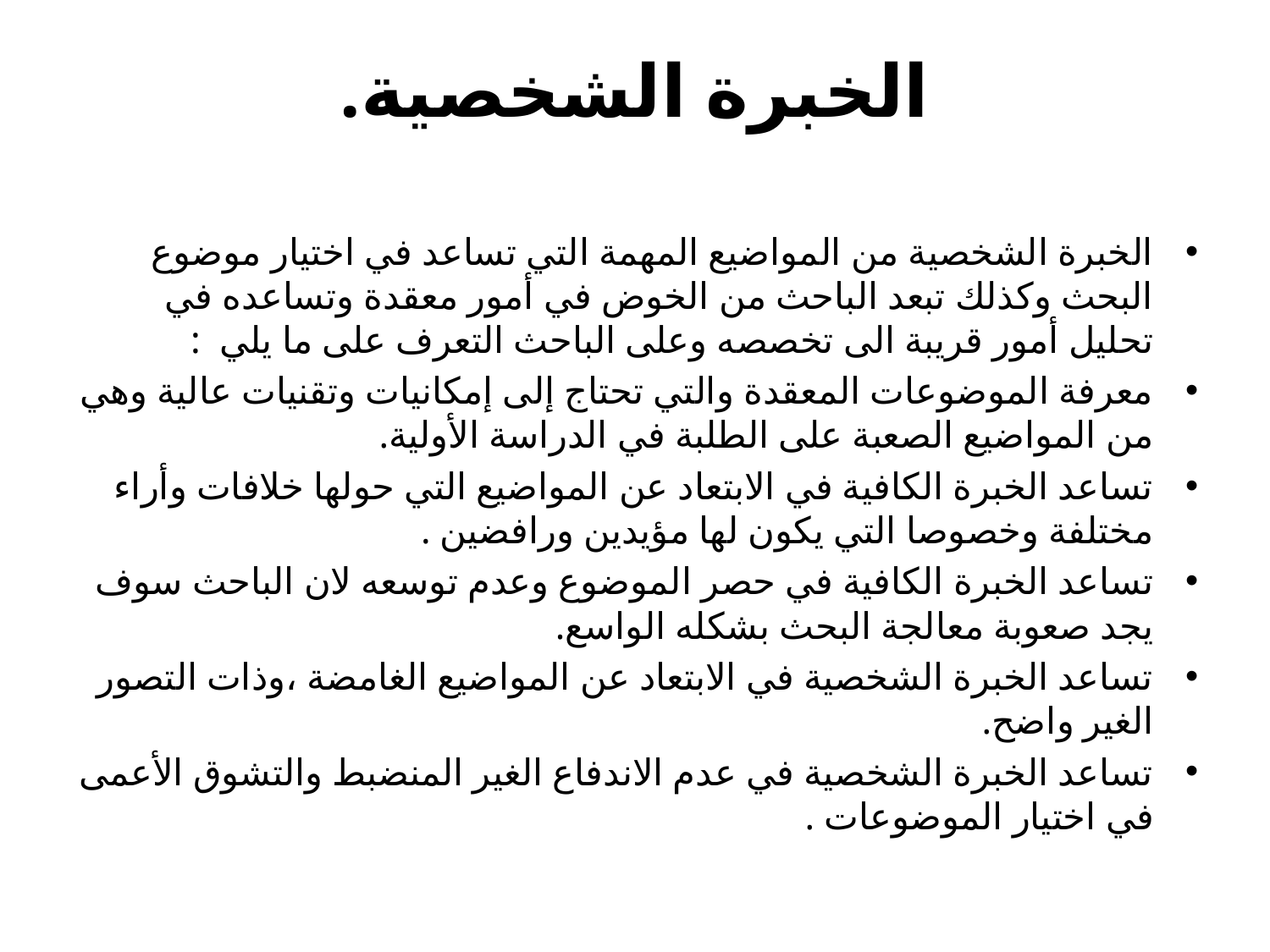

# الخبرة الشخصية.
الخبرة الشخصية من المواضيع المهمة التي تساعد في اختيار موضوع البحث وكذلك تبعد الباحث من الخوض في أمور معقدة وتساعده في تحليل أمور قريبة الى تخصصه وعلى الباحث التعرف على ما يلي  :
معرفة الموضوعات المعقدة والتي تحتاج إلى إمكانيات وتقنيات عالية وهي من المواضيع الصعبة على الطلبة في الدراسة الأولية.
تساعد الخبرة الكافية في الابتعاد عن المواضيع التي حولها خلافات وأراء مختلفة وخصوصا التي يكون لها مؤيدين ورافضين .
تساعد الخبرة الكافية في حصر الموضوع وعدم توسعه لان الباحث سوف يجد صعوبة معالجة البحث بشكله الواسع.
تساعد الخبرة الشخصية في الابتعاد عن المواضيع الغامضة ،وذات التصور الغير واضح.
تساعد الخبرة الشخصية في عدم الاندفاع الغير المنضبط والتشوق الأعمى في اختيار الموضوعات .